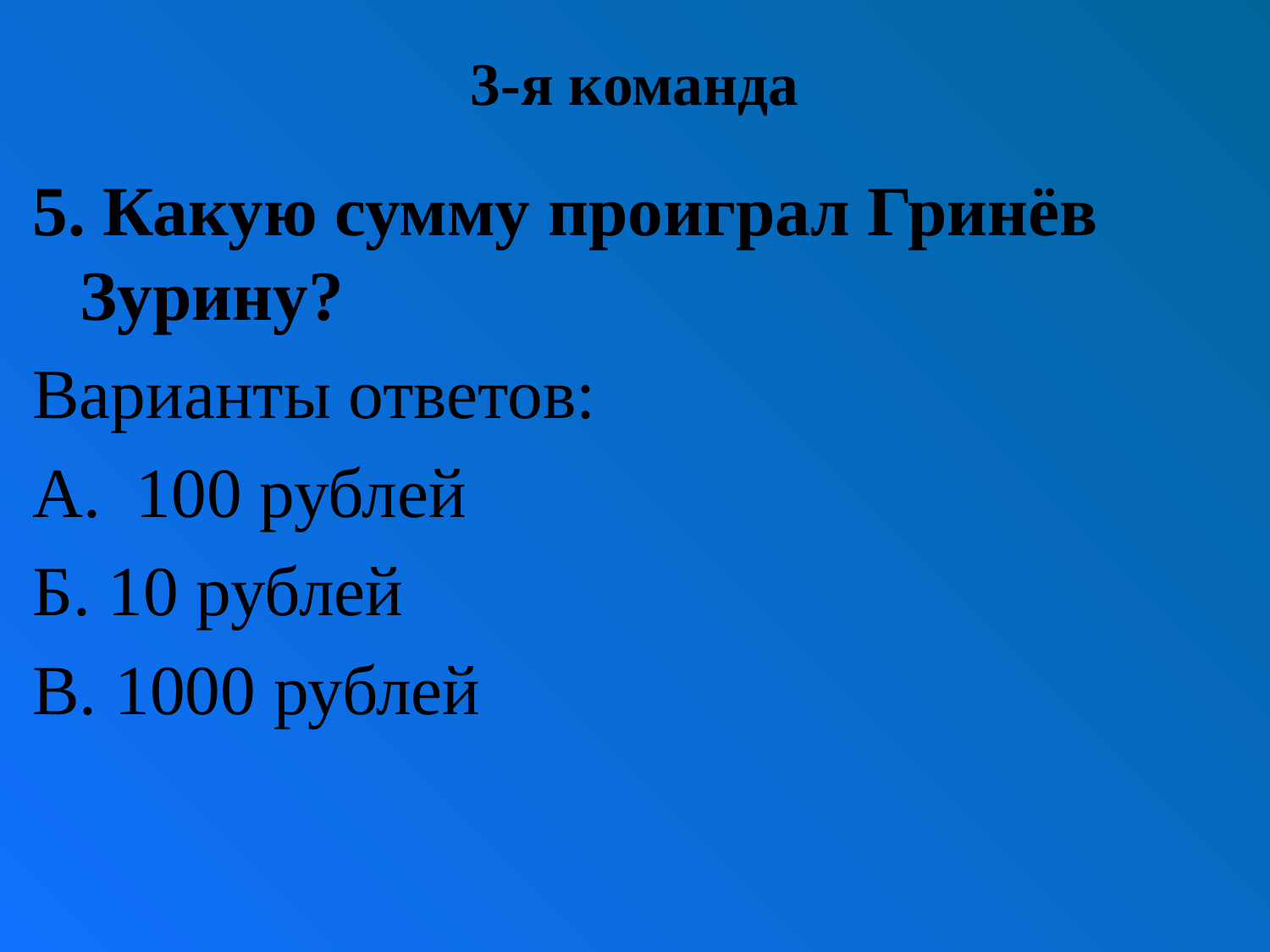

# 3-я команда
5. Какую сумму проиграл Гринёв Зурину?
Варианты ответов:
А.  100 рублей
Б. 10 рублей
В. 1000 рублей